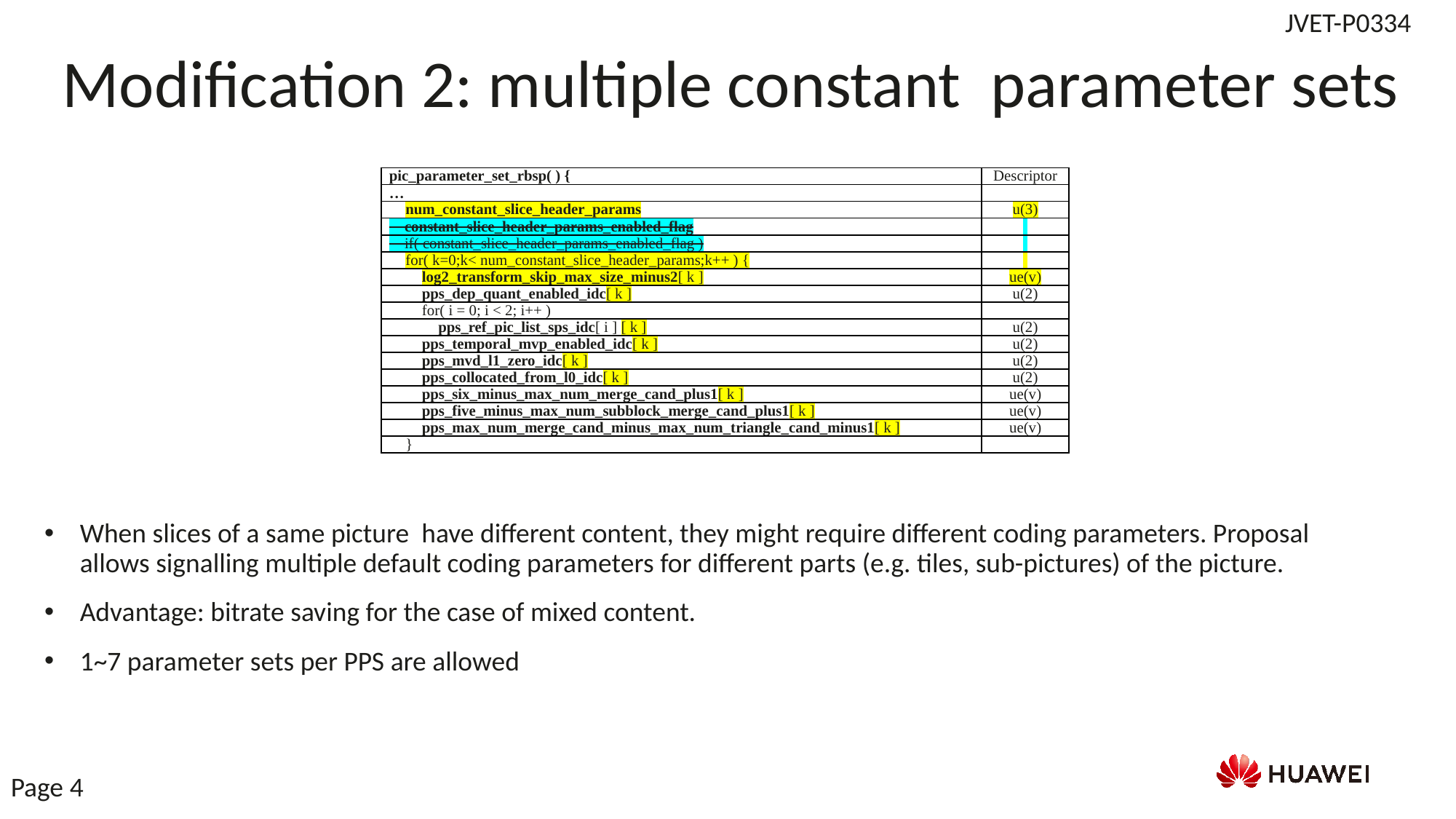

Modification 2: multiple constant  parameter sets
| pic\_parameter\_set\_rbsp( ) { | Descriptor |
| --- | --- |
| … |  |
| num\_constant\_slice\_header\_params | u(3) |
| constant\_slice\_header\_params\_enabled\_flag |  |
| if( constant\_slice\_header\_params\_enabled\_flag ) |  |
| for( k=0;k< num\_constant\_slice\_header\_params;k++ ) { |  |
| log2\_transform\_skip\_max\_size\_minus2[ k ] | ue(v) |
| pps\_dep\_quant\_enabled\_idc[ k ] | u(2) |
| for( i = 0; i < 2; i++ ) |  |
| pps\_ref\_pic\_list\_sps\_idc[ i ] [ k ] | u(2) |
| pps\_temporal\_mvp\_enabled\_idc[ k ] | u(2) |
| pps\_mvd\_l1\_zero\_idc[ k ] | u(2) |
| pps\_collocated\_from\_l0\_idc[ k ] | u(2) |
| pps\_six\_minus\_max\_num\_merge\_cand\_plus1[ k ] | ue(v) |
| pps\_five\_minus\_max\_num\_subblock\_merge\_cand\_plus1[ k ] | ue(v) |
| pps\_max\_num\_merge\_cand\_minus\_max\_num\_triangle\_cand\_minus1[ k ] | ue(v) |
| } |  |
When slices of a same picture  have different content, they might require different coding parameters. Proposal allows signalling multiple default coding parameters for different parts (e.g. tiles, sub-pictures) of the picture.
Advantage: bitrate saving for the case of mixed content.
1~7 parameter sets per PPS are allowed

Page 4